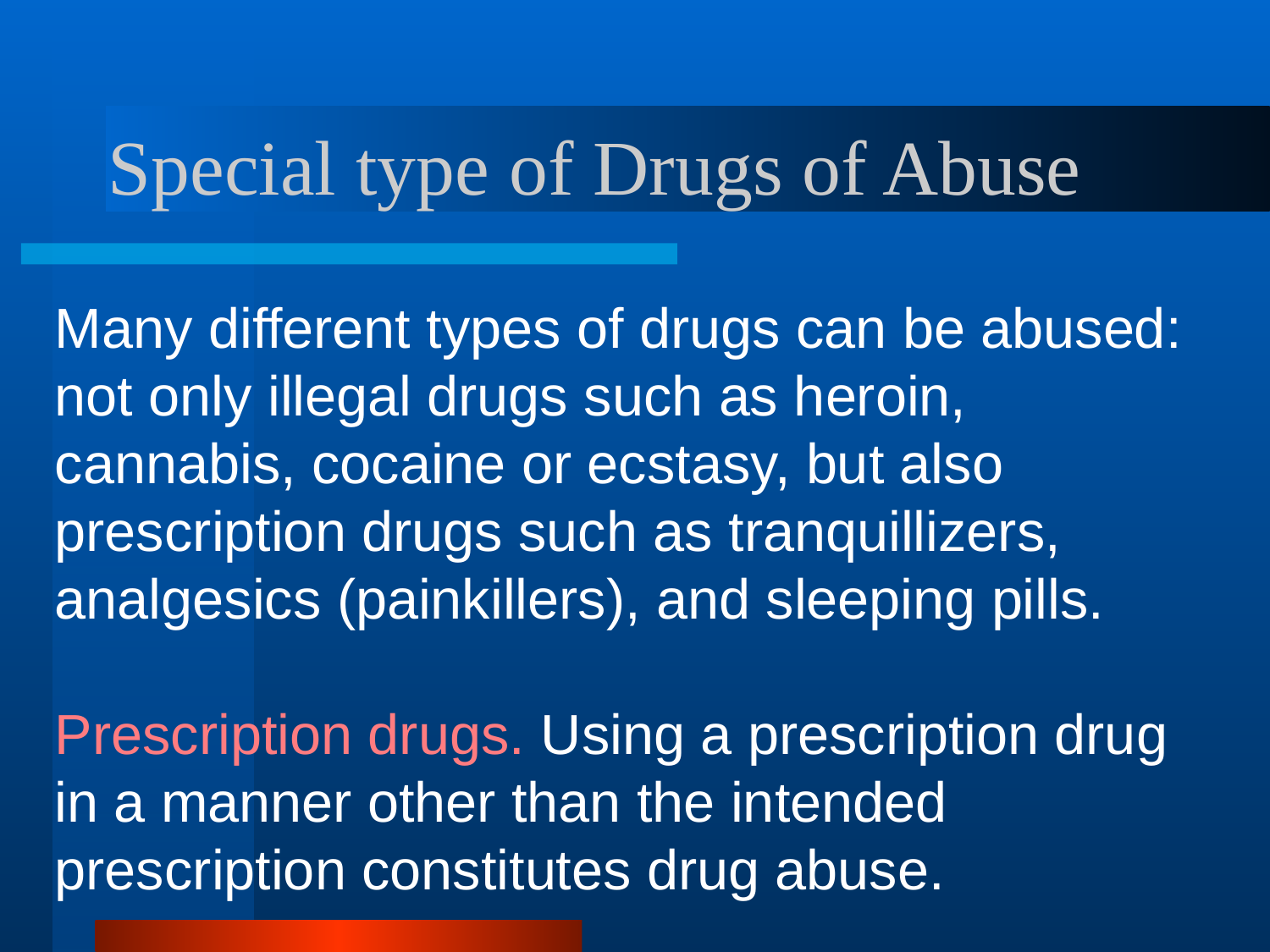

# Special type of Drugs of Abuse

Many different types of drugs can be abused: not only illegal drugs such as heroin, cannabis, cocaine or ecstasy, but also prescription drugs such as tranquillizers, analgesics (painkillers), and sleeping pills.

Prescription drugs. Using a prescription drug in a manner other than the intended prescription constitutes drug abuse.